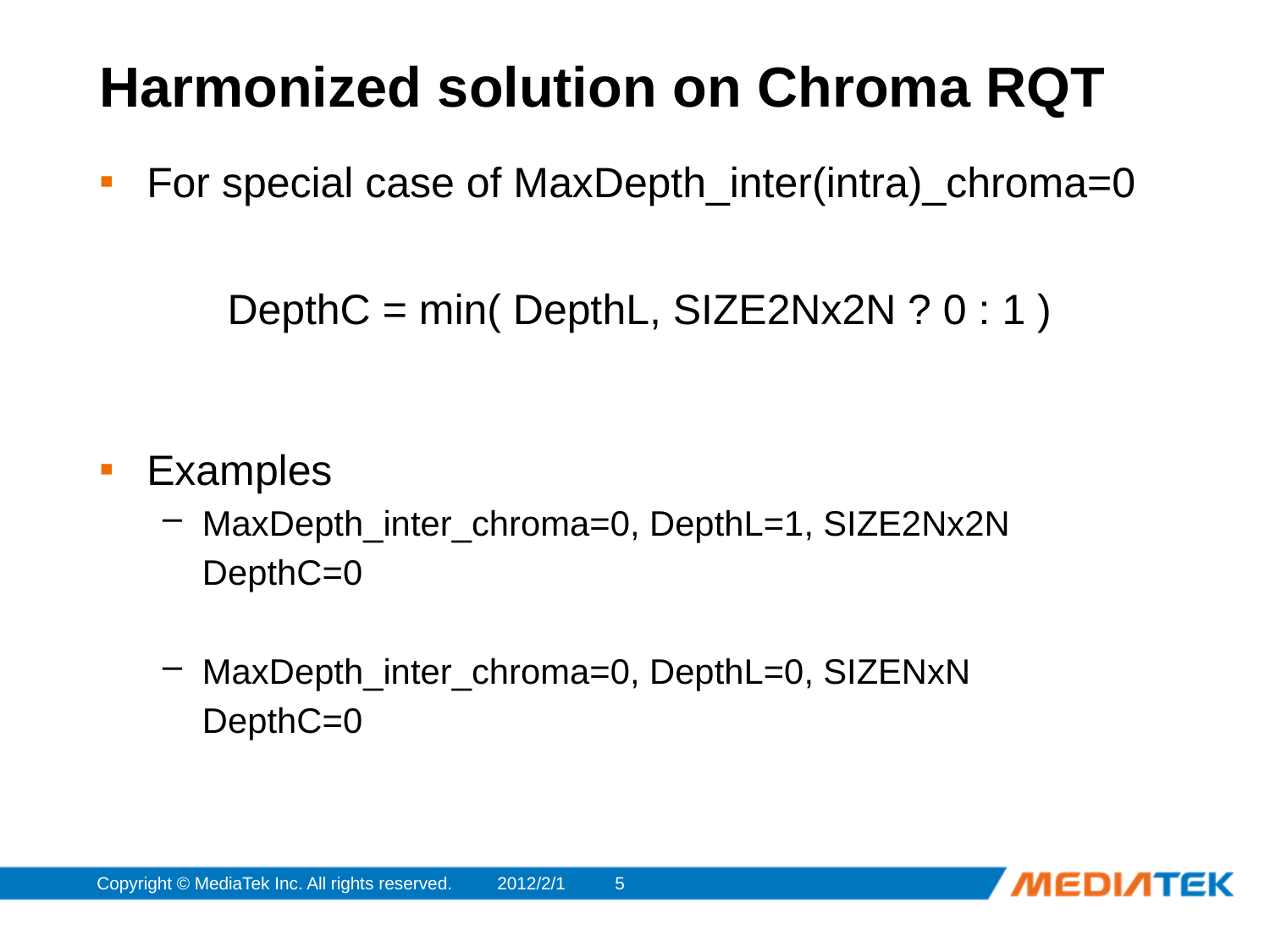

Harmonized solution on Chroma RQT
For special case of MaxDepth_inter(intra)_chroma=0

Examples
MaxDepth_inter_chroma=0, DepthL=1, SIZE2Nx2N
	DepthC=0

MaxDepth_inter_chroma=0, DepthL=0, SIZENxN
	DepthC=0
DepthC = min( DepthL, SIZE2Nx2N ? 0 : 1 )
Copyright © MediaTek Inc. All rights reserved.
2012/2/1
5